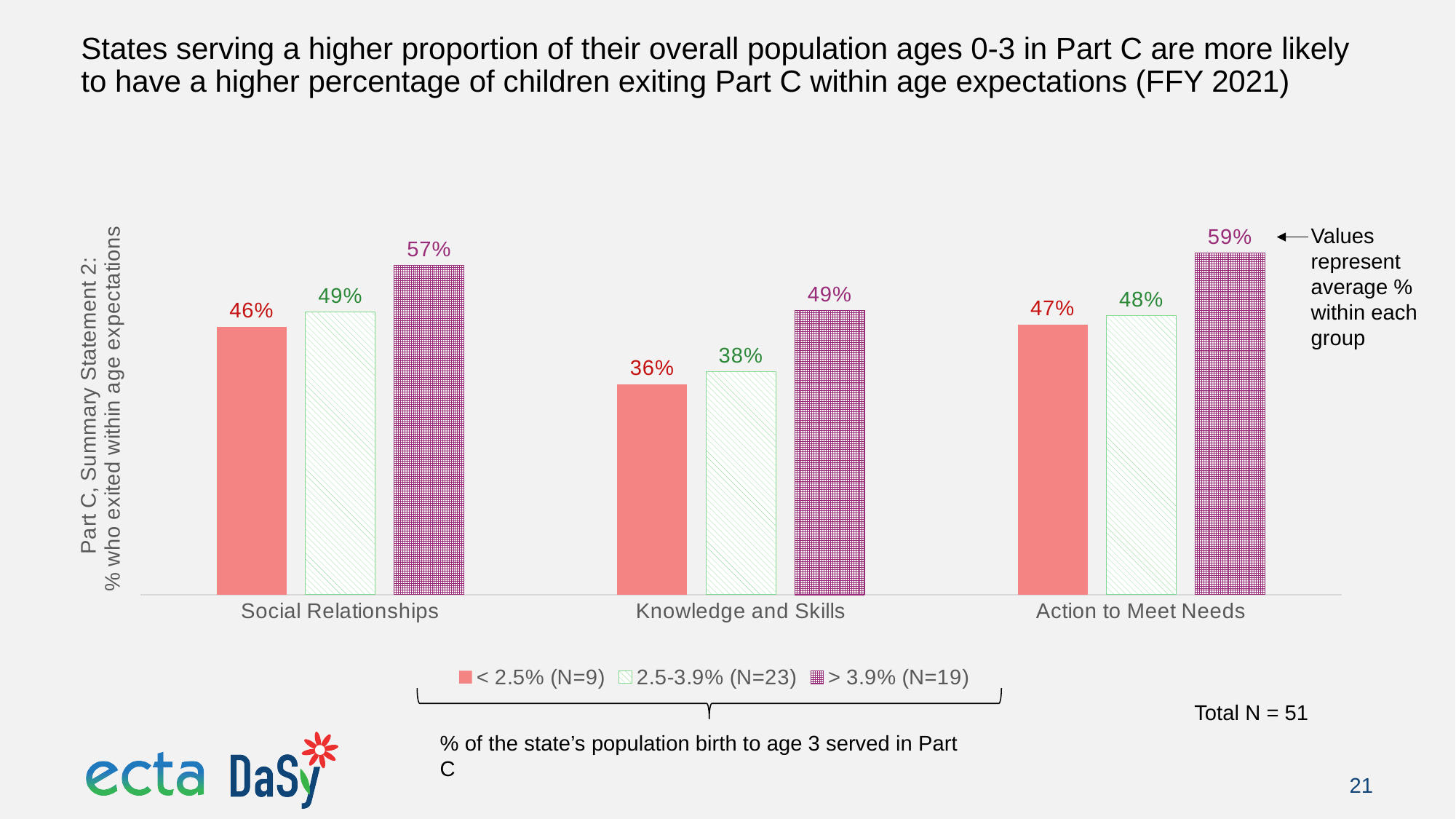

# States serving a higher proportion of their overall population ages 0-3 in Part C are more likely to have a higher percentage of children exiting Part C within age expectations (FFY 2021)

### Chart

| Category |  |  |  |
|---|---|---|---|
| Social Relationships | 0.4625555555555556 | 0.4870652173913044 | 0.5677263157894737 |
| Knowledge and Skills | 0.3633333333333334 | 0.38463913043478276 | 0.49013684210526315 |
| Action to Meet Needs | 0.46588888888888896 | 0.4807652173913044 | 0.5889105263157894 |
Values represent average % within each group

Total N = 51
% of the state’s population birth to age 3 served in Part C
21